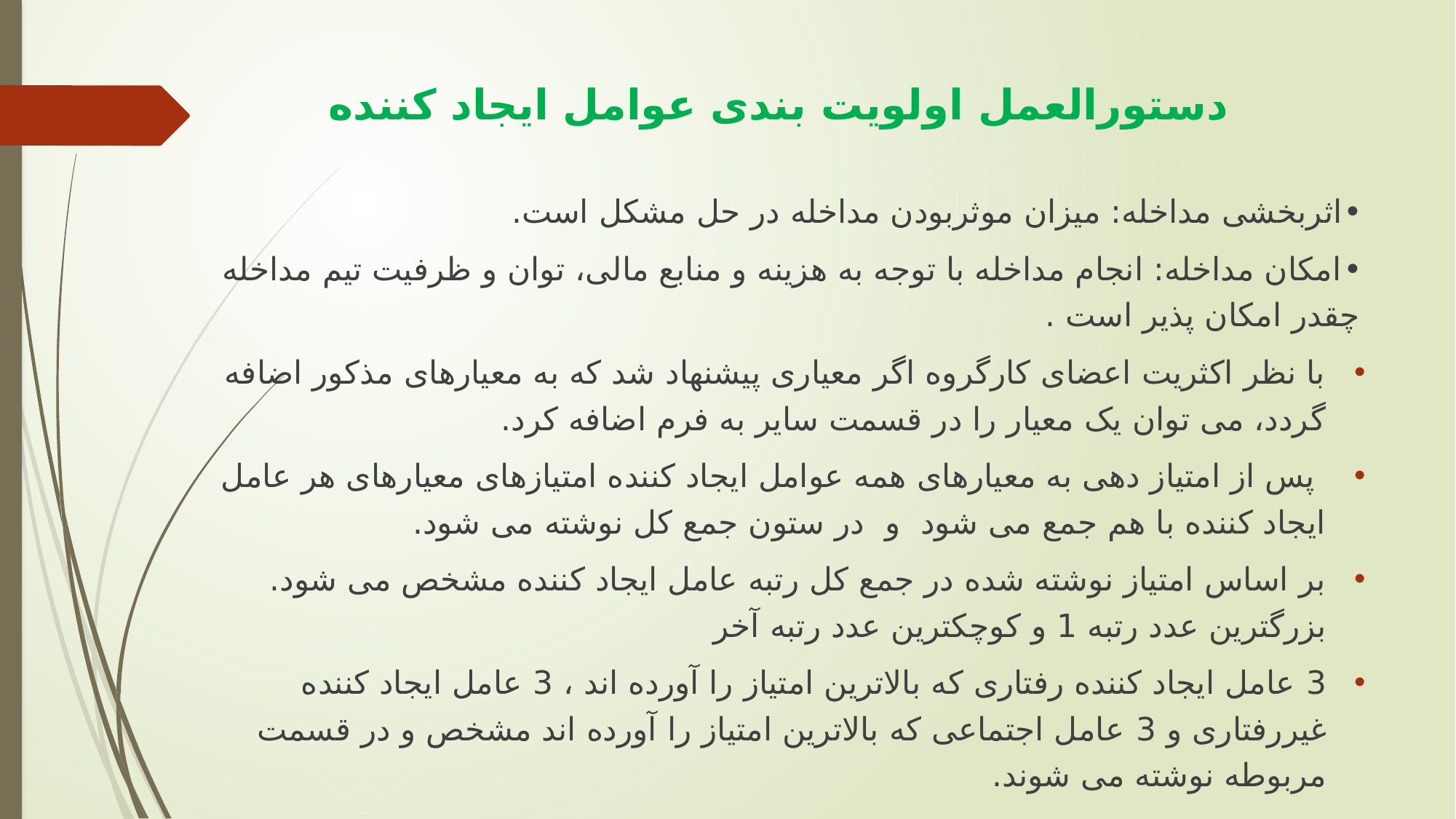

دستورالعمل اولویت بندی عوامل ایجاد کننده

•	اثربخشی مداخله: میزان موثربودن مداخله در حل مشکل است.
•	امکان مداخله: انجام مداخله با توجه به هزینه و منابع مالی، توان و ظرفیت تیم مداخله چقدر امکان پذیر است .
	با نظر اکثریت اعضای کارگروه اگر معیاری پیشنهاد شد که به معیارهای مذکور اضافه گردد، می توان یک معیار را در قسمت سایر به فرم اضافه کرد.
	 پس از امتیاز دهی به معیارهای همه عوامل ایجاد کننده امتیازهای معیارهای هر عامل ایجاد کننده با هم جمع می شود  و  در ستون جمع کل نوشته می شود.
	بر اساس امتیاز نوشته شده در جمع کل رتبه عامل ایجاد کننده مشخص می شود. بزرگترین عدد رتبه 1 و کوچکترین عدد رتبه آخر
	3 عامل ایجاد کننده رفتاری که بالاترین امتیاز را آورده اند ، 3 عامل ایجاد کننده غیررفتاری و 3 عامل اجتماعی که بالاترین امتیاز را آورده اند مشخص و در قسمت مربوطه نوشته می شوند.